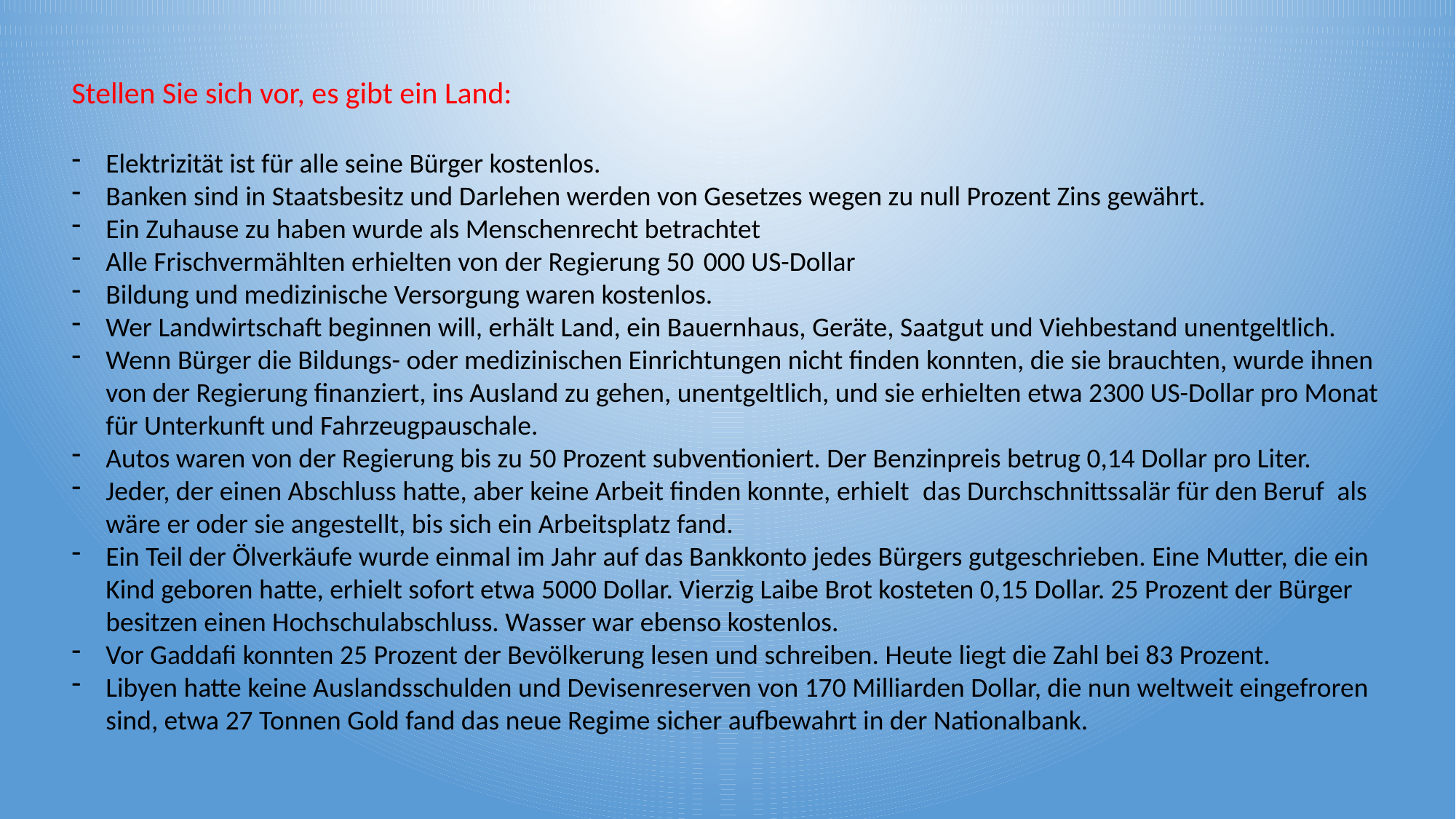

Stellen Sie sich vor, es gibt ein Land:

Elektrizität ist für alle seine Bürger kostenlos.
Banken sind in Staatsbesitz und Darlehen werden von Gesetzes wegen zu null Prozent Zins gewährt.
Ein Zuhause zu haben wurde als Menschenrecht betrachtet
Alle Frischvermählten erhielten von der Regierung 50  000 US-Dollar
Bildung und medizinische Versorgung waren kostenlos.
Wer Landwirtschaft beginnen will, erhält Land, ein Bauernhaus, Geräte, Saatgut und Viehbestand unentgeltlich.
Wenn Bürger die Bildungs- oder medizinischen Einrichtungen nicht finden konnten, die sie brauchten, wurde ihnen von der Regierung finanziert, ins Ausland zu gehen, unentgeltlich, und sie erhielten etwa 2300 US-Dollar pro Monat für Unterkunft und Fahrzeugpauschale.
Autos waren von der Regierung bis zu 50 Prozent subventioniert. Der Benzinpreis betrug 0,14 Dollar pro Liter.
Jeder, der einen Abschluss hatte, aber keine Arbeit finden konnte, erhielt  das Durchschnittssalär für den Beruf  als wäre er oder sie angestellt, bis sich ein Arbeitsplatz fand.
Ein Teil der Ölverkäufe wurde einmal im Jahr auf das Bankkonto jedes Bürgers gutgeschrieben. Eine Mutter, die ein Kind geboren hatte, erhielt sofort etwa 5000 Dollar. Vierzig Laibe Brot kosteten 0,15 Dollar. 25 Prozent der Bürger besitzen einen Hochschulabschluss. Wasser war ebenso kostenlos.
Vor Gaddafi konnten 25 Prozent der Bevölkerung lesen und schreiben. Heute liegt die Zahl bei 83 Prozent.
Libyen hatte keine Auslandsschulden und Devisenreserven von 170 Milliarden Dollar, die nun weltweit eingefroren sind, etwa 27 Tonnen Gold fand das neue Regime sicher aufbewahrt in der Nationalbank.